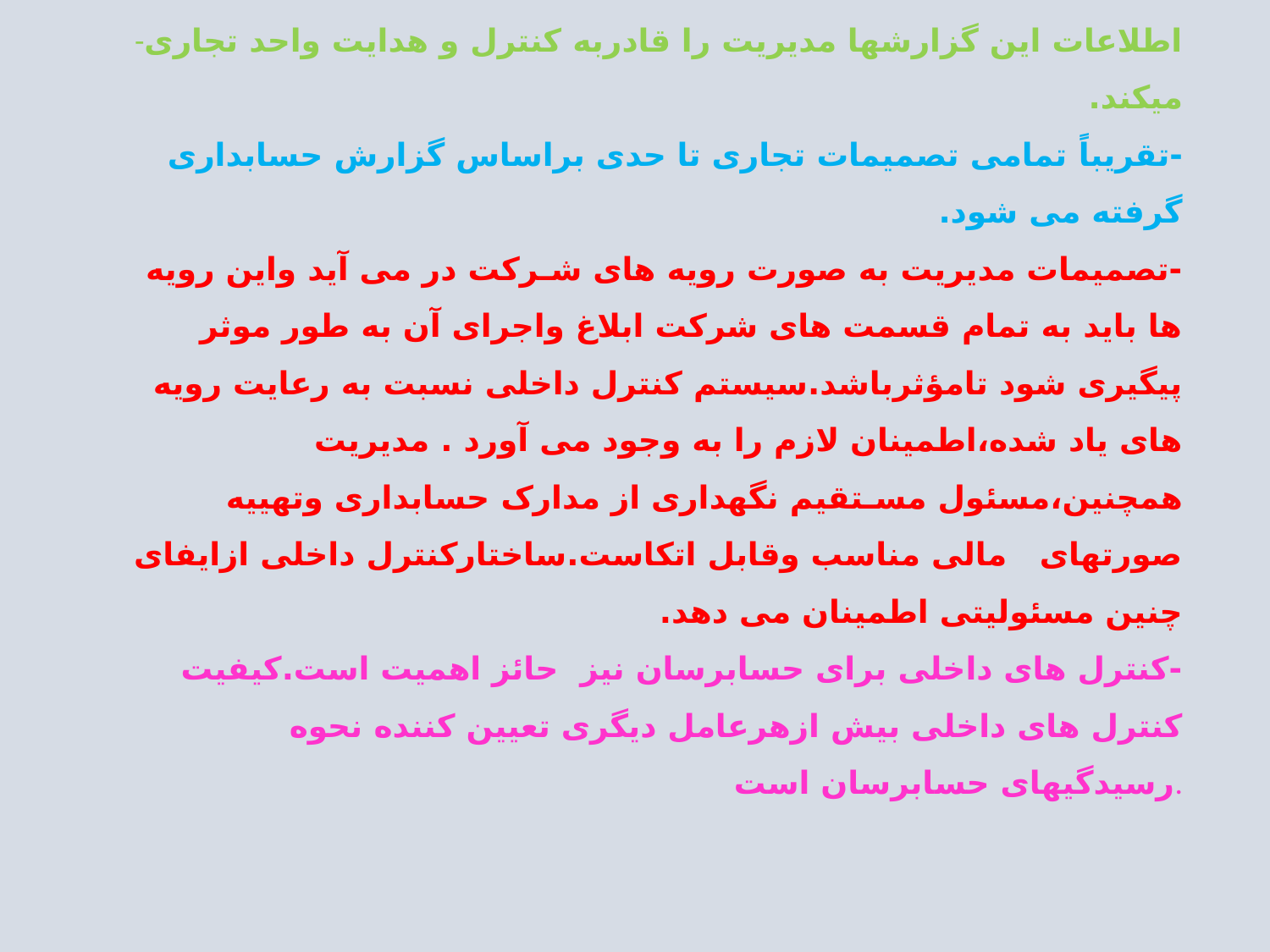

# -اطلاعات این گزارشها مدیریت را قادربه کنترل و هدایت واحد تجاری میکند. -تقریباً تمامی تصمیمات تجاری تا حدی براساس گزارش حسابداری گرفته می شود. -تصمیمات مدیریت به صورت رویه های شـرکت در می آید واین رویه ها باید به تمام قسمت های شرکت ابلاغ واجرای آن به طور موثر پیگیری شود تامؤثرباشد.سیستم کنترل داخلی نسبت به رعایت رویه های یاد شده،اطمینان لازم را به وجود می آورد . مدیریت همچنین،مسئول مسـتقیم نگهداری از مدارک حسابداری وتهییه صورتهای   مالی مناسب وقابل اتکاست.ساختارکنترل داخلی ازایفای چنین مسئولیتی اطمینان می دهد. -کنترل های داخلی برای حسابرسان نیز  حائز اهمیت است.کیفیت کنترل های داخلی بیش ازهرعامل دیگری تعیین کننده نحوه رسیدگیهای حسابرسان است.